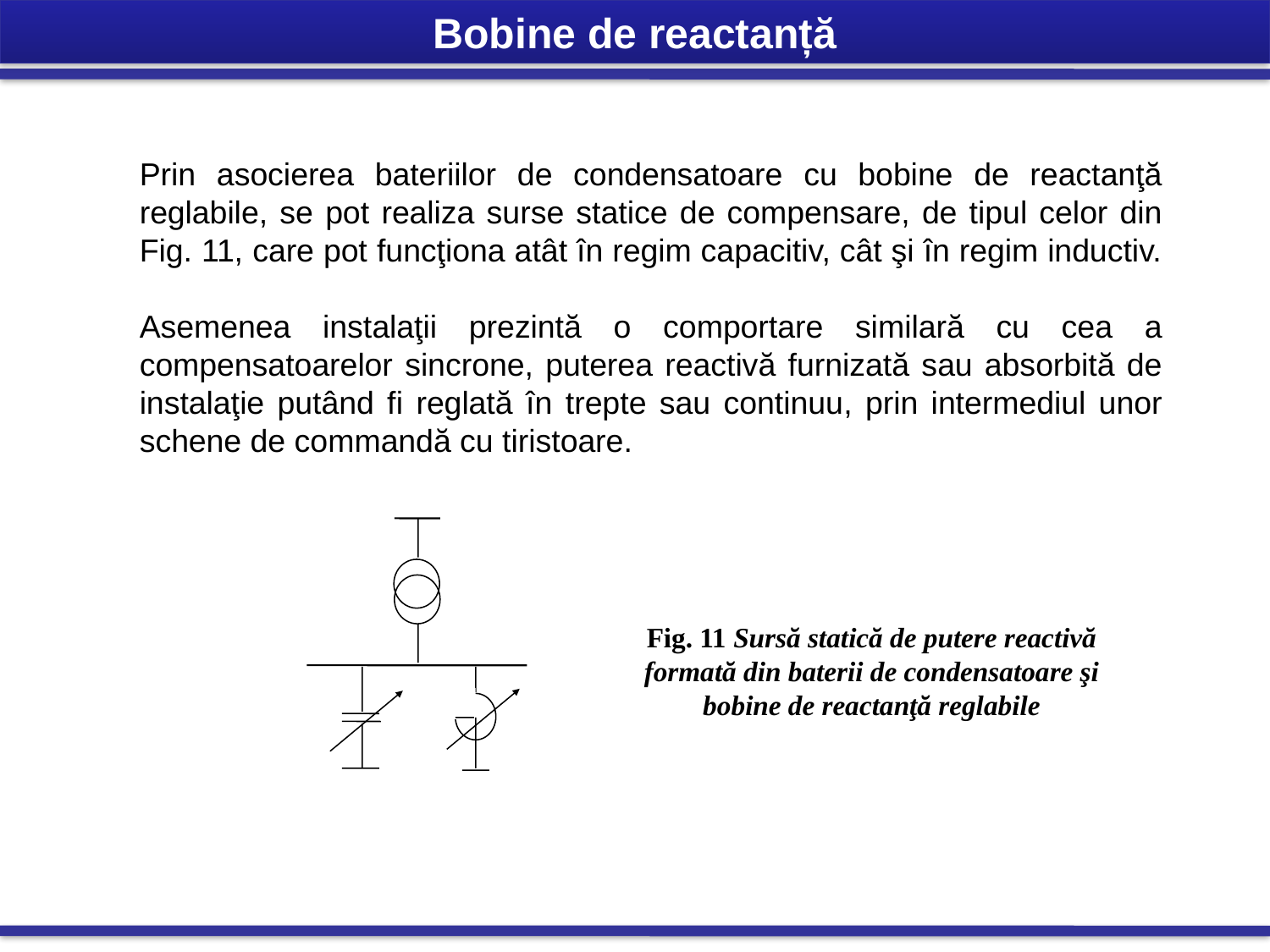

Bobine de reactanță

Prin asocierea bateriilor de condensatoare cu bobine de reactanţă reglabile, se pot realiza surse statice de compensare, de tipul celor din Fig. 11, care pot funcţiona atât în regim capacitiv, cât şi în regim inductiv.

Asemenea instalaţii prezintă o comportare similară cu cea a compensatoarelor sincrone, puterea reactivă furnizată sau absorbită de instalaţie putând fi reglată în trepte sau continuu, prin intermediul unor schene de commandă cu tiristoare.

Fig. 11 Sursă statică de putere reactivă formată din baterii de condensatoare şi bobine de reactanţă reglabile